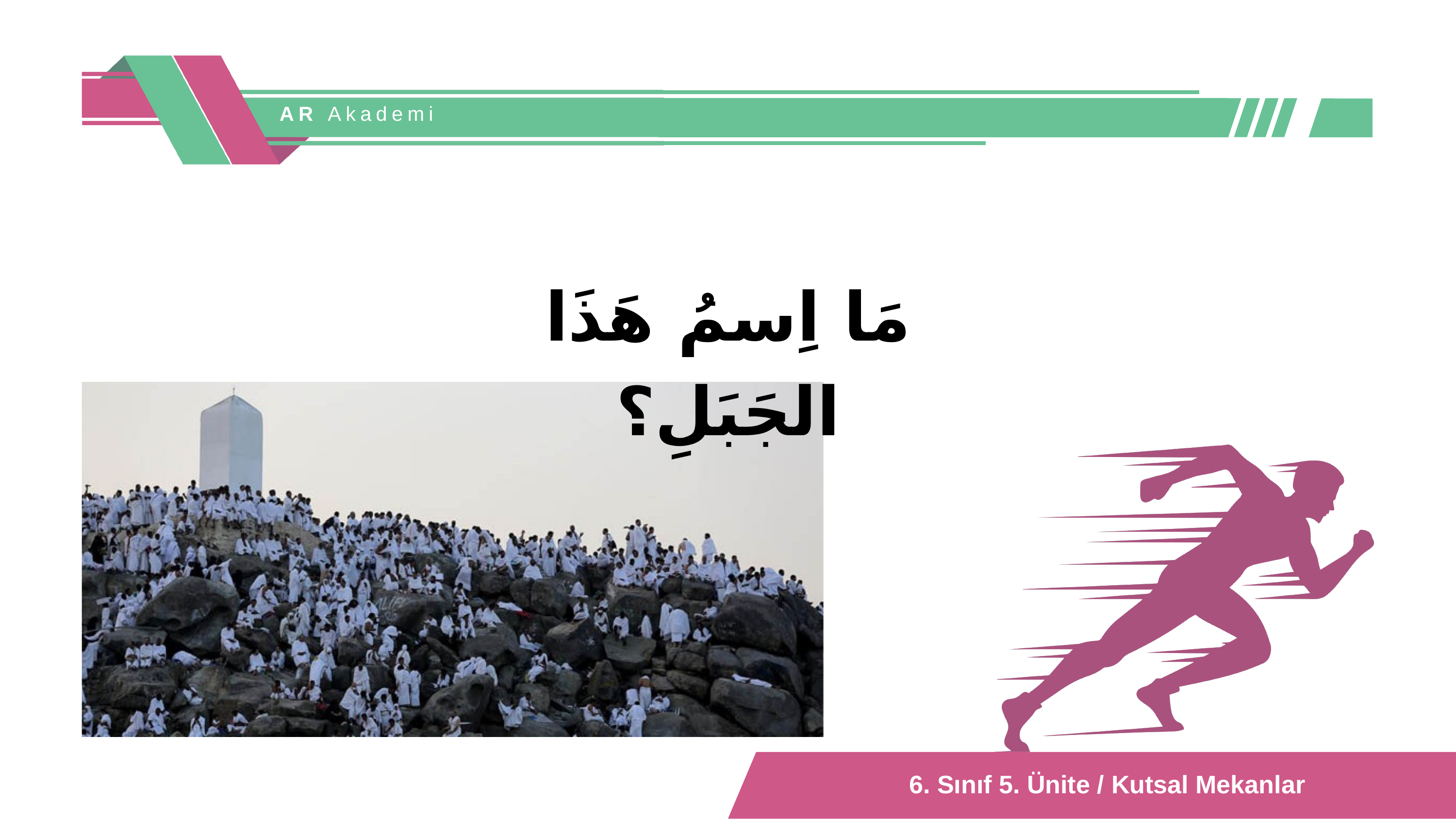

AR Akademi
مَا اِسمُ هَذَا الجَبَلِ؟

6. Sınıf 5. Ünite / Kutsal Mekanlar